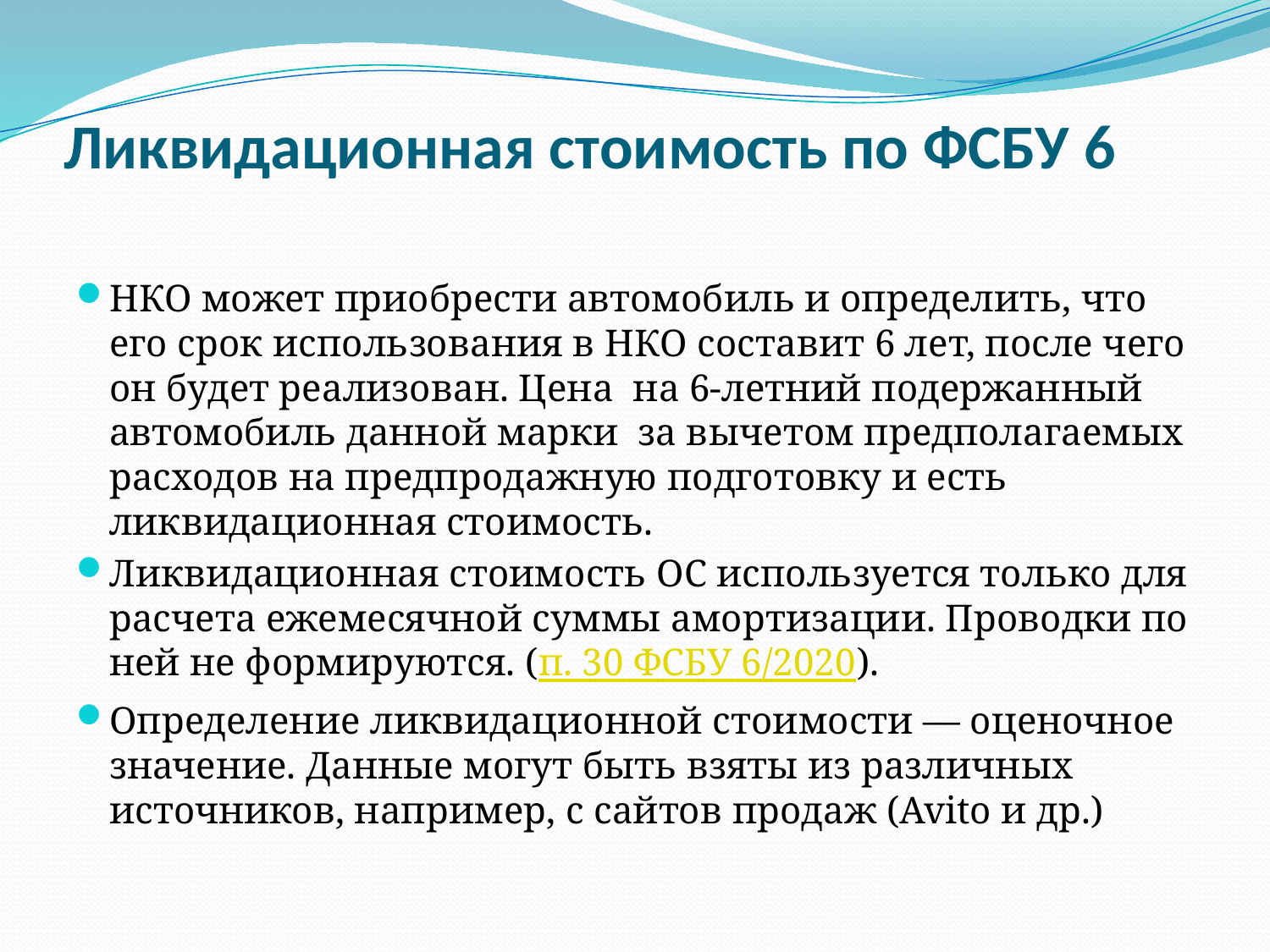

# Ликвидационная стоимость по ФСБУ 6
НКО может приобрести автомобиль и определить, что его срок использования в НКО составит 6 лет, после чего он будет реализован. Цена  на 6-летний подержанный автомобиль данной марки  за вычетом предполагаемых расходов на предпродажную подготовку и есть ликвидационная стоимость.
Ликвидационная стоимость ОС используется только для расчета ежемесячной суммы амортизации. Проводки по ней не формируются. (п. 30 ФСБУ 6/2020).
Определение ликвидационной стоимости — оценочное значение. Данные могут быть взяты из различных источников, например, с сайтов продаж (Avito и др.)